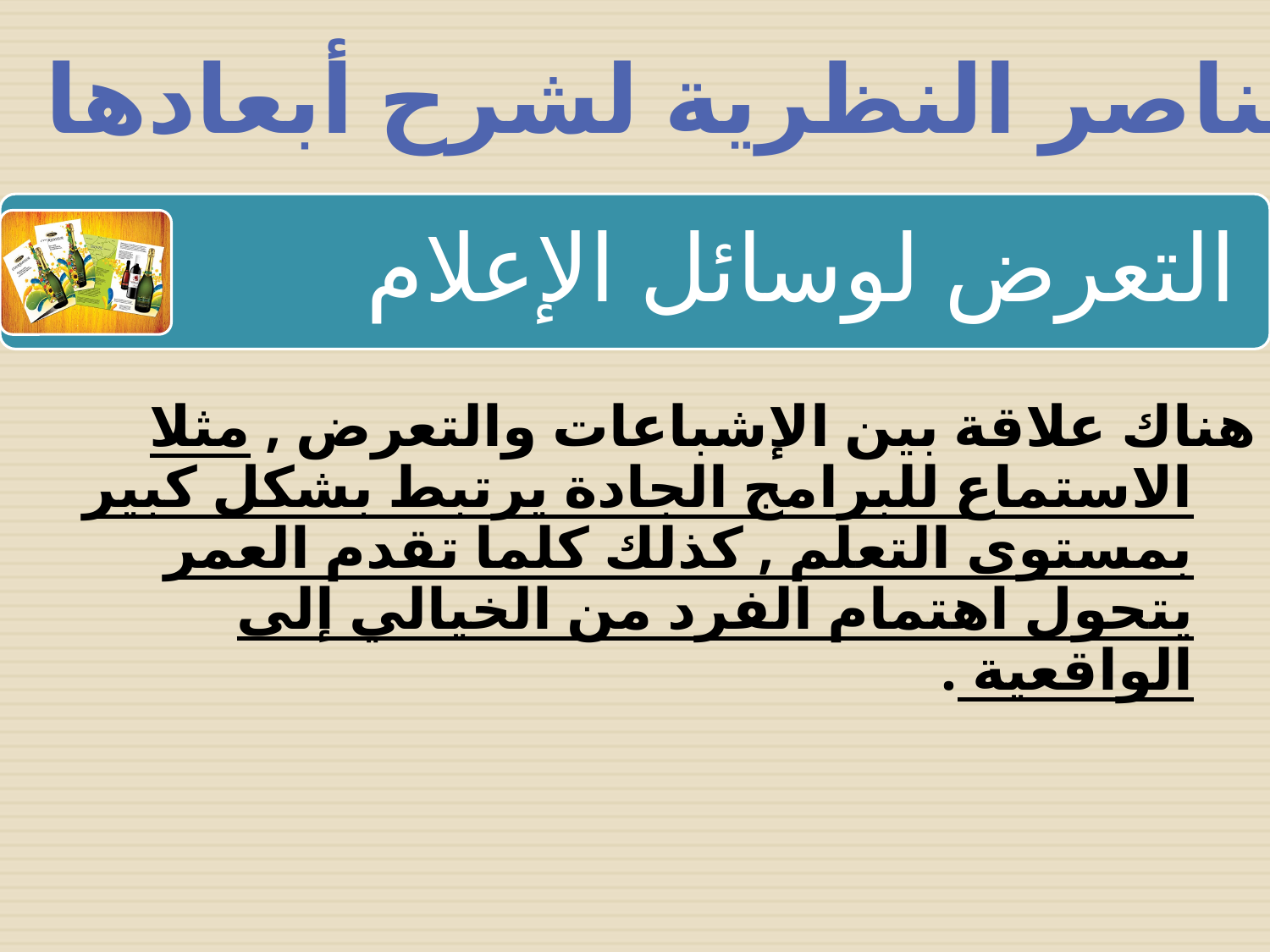

عناصر النظرية لشرح أبعادها
التعرض لوسائل الإعلام
هناك علاقة بين الإشباعات والتعرض , مثلا الاستماع للبرامج الجادة يرتبط بشكل كبير بمستوى التعلم , كذلك كلما تقدم العمر يتحول اهتمام الفرد من الخيالي إلى الواقعية .